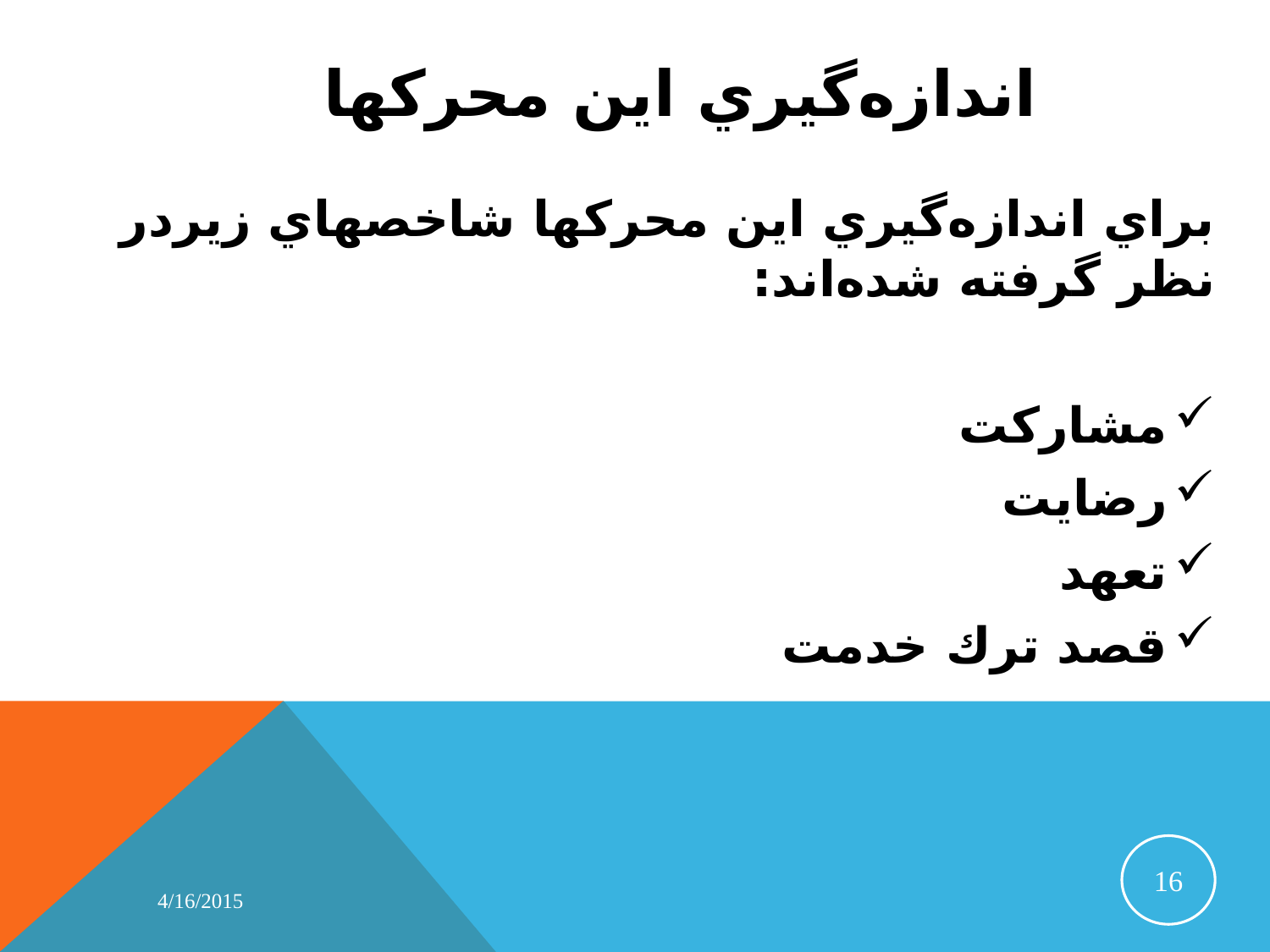

# اندازه‌گيري اين محركها
براي اندازه‌گيري اين محركها شاخصهاي زیردر نظر گرفته‌ شده‌اند:

مشاركت
رضايت
تعهد
قصد ترك خدمت

16
4/16/2015